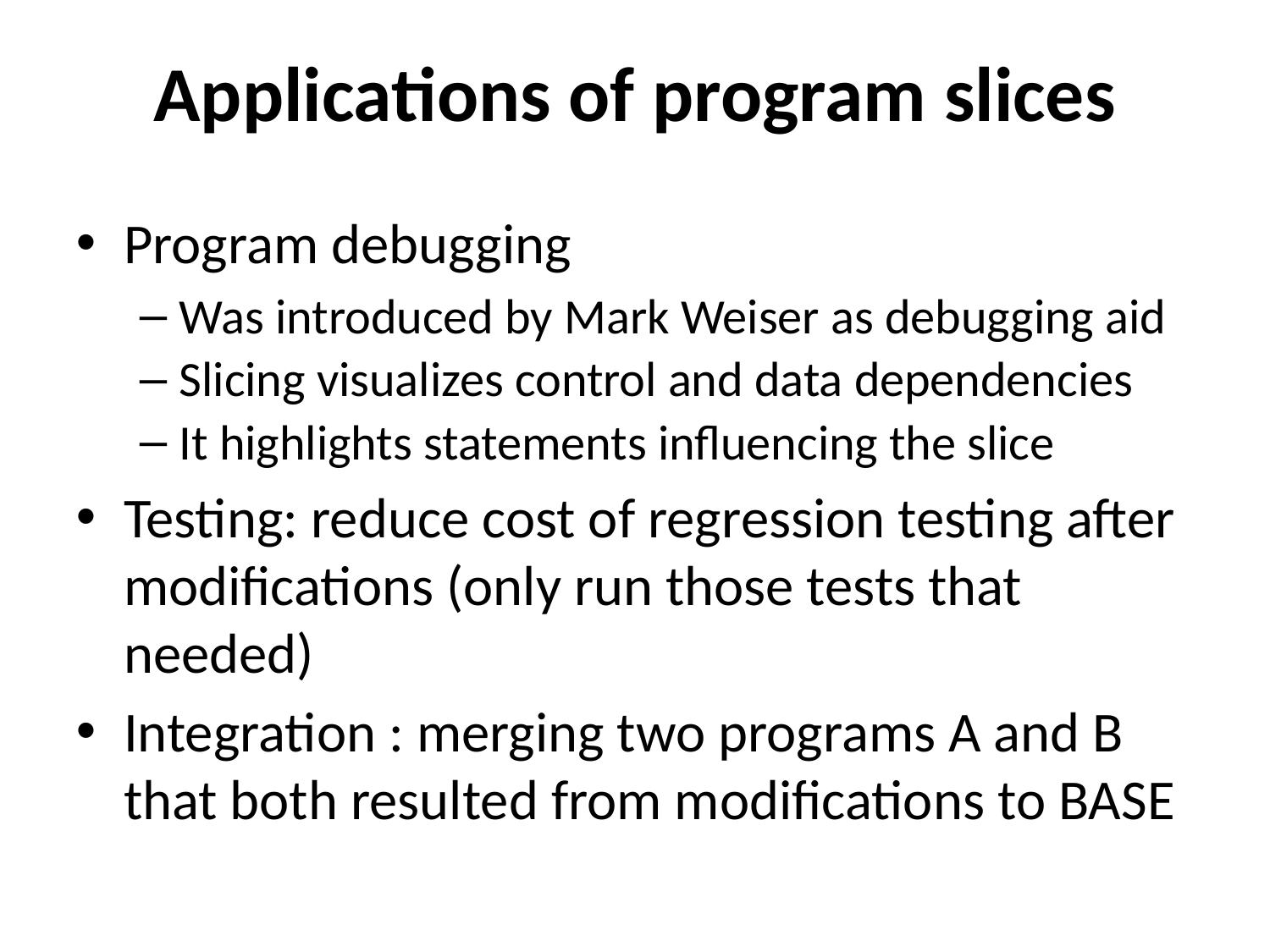

Applications of program slices
Program debugging
Was introduced by Mark Weiser as debugging aid
Slicing visualizes control and data dependencies
It highlights statements influencing the slice
Testing: reduce cost of regression testing after modifications (only run those tests that needed)
Integration : merging two programs A and B that both resulted from modifications to BASE